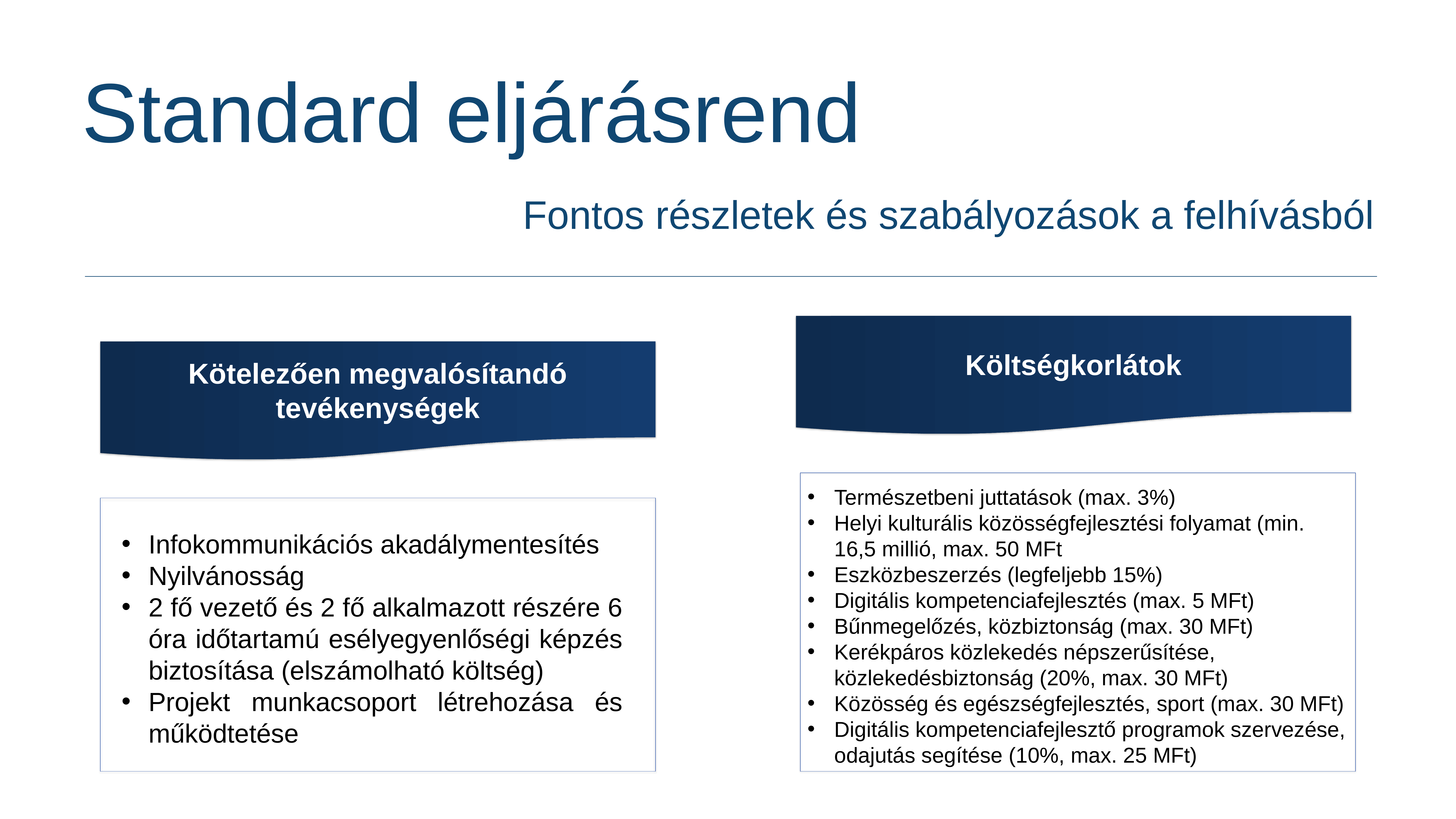

Standard eljárásrend
Fontos részletek és szabályozások a felhívásból

Költségkorlátok
Kötelezően megvalósítandó tevékenységek

Természetbeni juttatások (max. 3%)
Helyi kulturális közösségfejlesztési folyamat (min. 16,5 millió, max. 50 MFt
Eszközbeszerzés (legfeljebb 15%)
Digitális kompetenciafejlesztés (max. 5 MFt)
Bűnmegelőzés, közbiztonság (max. 30 MFt)
Kerékpáros közlekedés népszerűsítése, közlekedésbiztonság (20%, max. 30 MFt)
Közösség és egészségfejlesztés, sport (max. 30 MFt)
Digitális kompetenciafejlesztő programok szervezése, odajutás segítése (10%, max. 25 MFt)

Infokommunikációs akadálymentesítés
Nyilvánosság
2 fő vezető és 2 fő alkalmazott részére 6 óra időtartamú esélyegyenlőségi képzés biztosítása (elszámolható költség)
Projekt munkacsoport létrehozása és működtetése